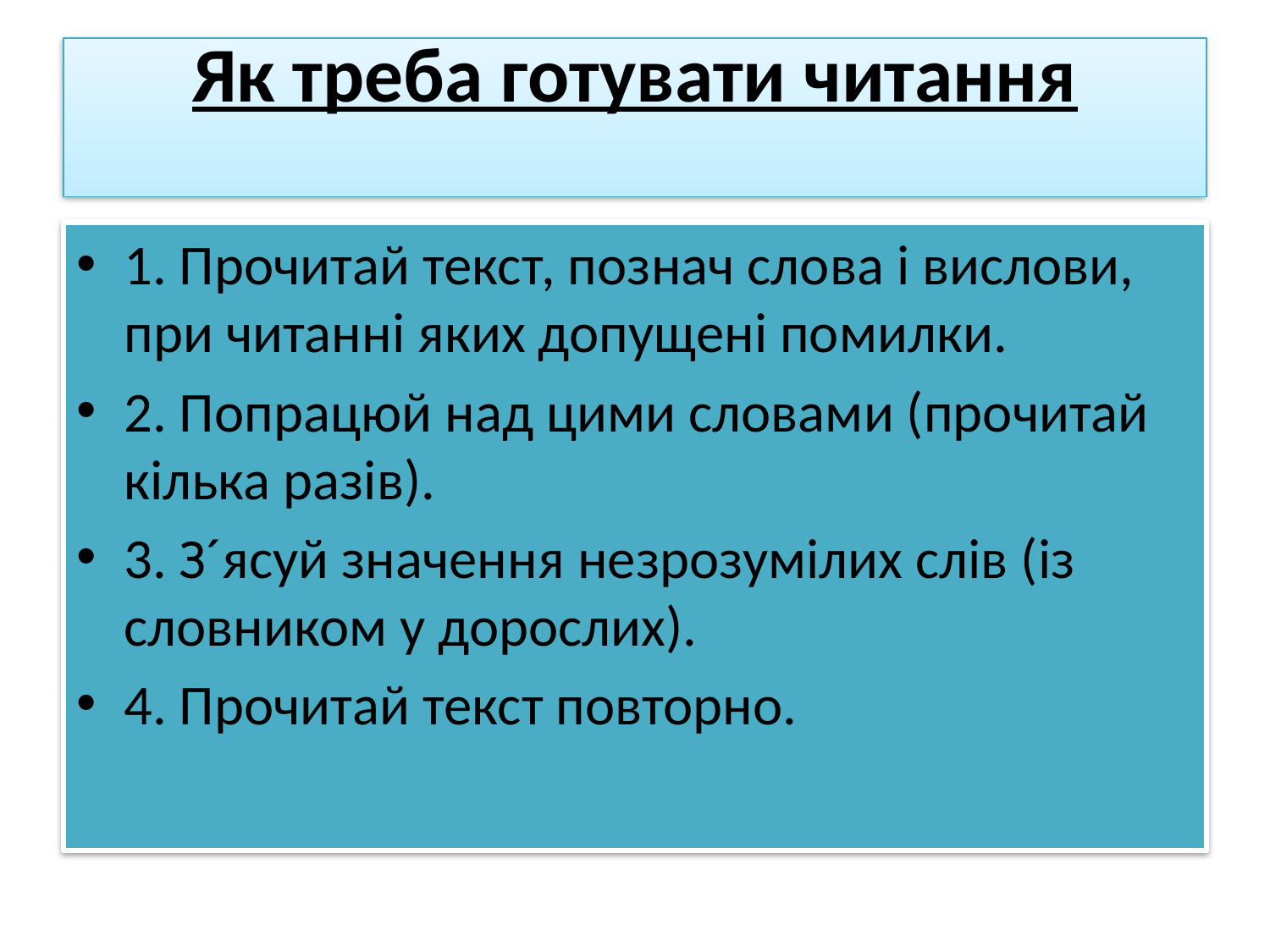

# Як треба готувати читання
1. Прочитай текст, познач слова і вислови, при читанні яких допущені помилки.
2. Попрацюй над цими словами (прочитай кілька разів).
3. З´ясуй значення незрозумілих слів (із словником у дорослих).
4. Прочитай текст повторно.